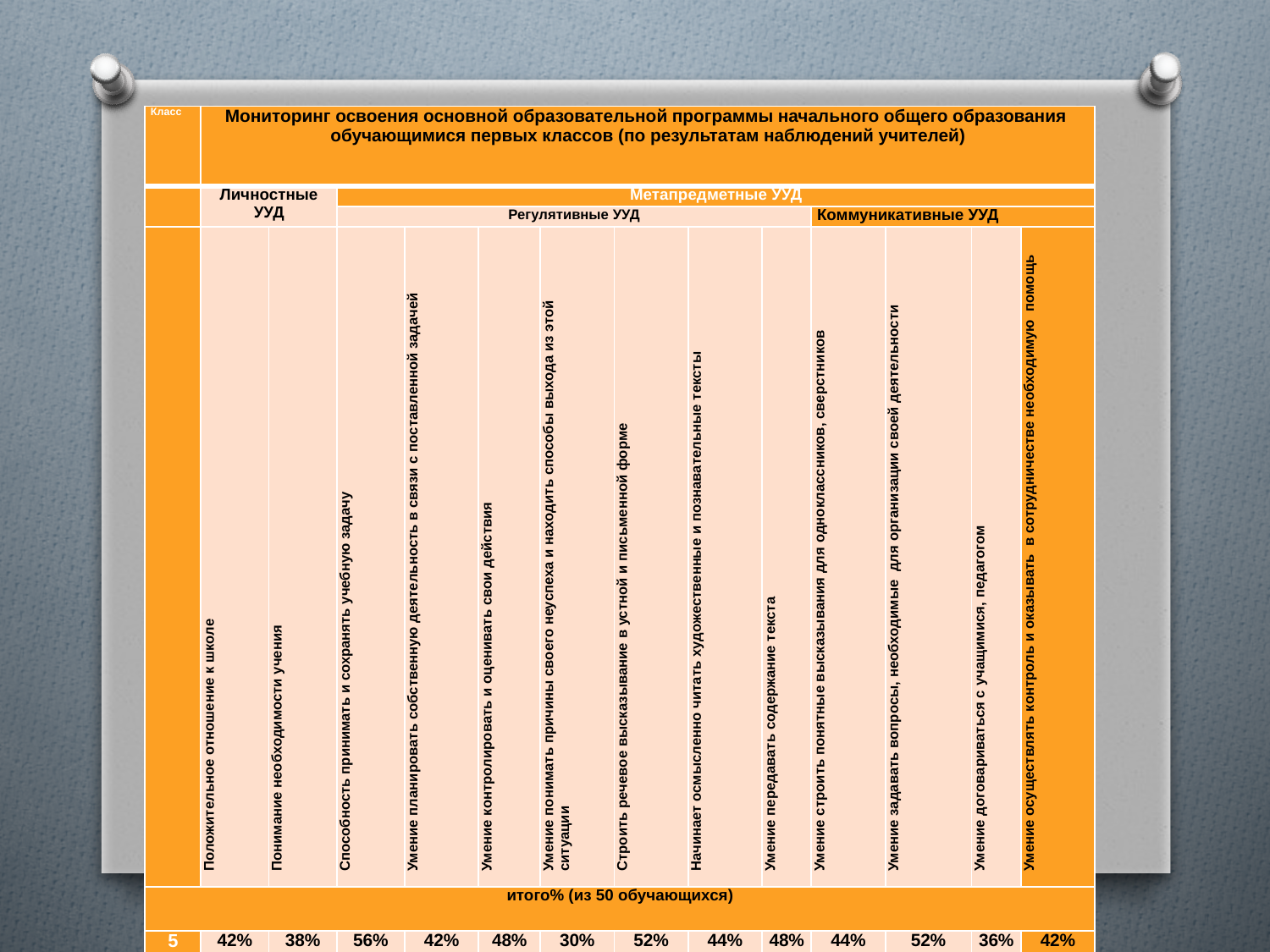

| Класс | Мониторинг освоения основной образовательной программы начального общего образования обучающимися первых классов (по результатам наблюдений учителей) |  |  |  |  |  |  |  |  |  |  |  |  |
| --- | --- | --- | --- | --- | --- | --- | --- | --- | --- | --- | --- | --- | --- |
|  | Личностные УУД |  | Метапредметные УУД |  |  |  |  |  |  |  |  |  |  |
|  |  |  | Регулятивные УУД |  |  |  |  |  |  | Коммуникативные УУД |  |  |  |
|  | Положительное отношение к школе | Понимание необходимости учения | Способность принимать и сохранять учебную задачу | Умение планировать собственную деятельность в связи с поставленной задачей | Умение контролировать и оценивать свои действия | Умение понимать причины своего неуспеха и находить способы выхода из этой ситуации | Строить речевое высказывание в устной и письменной форме | Начинает осмысленно читать художественные и познавательные тексты | Умение передавать содержание текста | Умение строить понятные высказывания для одноклассников, сверстников | Умение задавать вопросы, необходимые для организации своей деятельности | Умение договариваться с учащимися, педагогом | Умение осуществлять контроль и оказывать в сотрудничестве необходимую помощь |
| итого% (из 50 обучающихся) |  |  |  |  |  |  |  |  |  |  |  |  |  |
| 5 | 42% | 38% | 56% | 42% | 48% | 30% | 52% | 44% | 48% | 44% | 52% | 36% | 42% |
| 4 | 34% | 28% | 24% | 34% | 38% | 48% | 28% | 50% | 30% | 40% | 28% | 46% | 34% |
| 3 | 26% | 30% | 20% | 22% | 14% | 22% | 20% | 0% | 18% | 12% | 14% | 16% | 20% |
| 2 | 4% | 4% |  | 2% |  |  |  | 6% | 4% | 4% | 6% | 2% | 4% |
|  |  |  |  |  |  |  |  |  |  |  |  |  |  |
| 2 | Успешен от случая к случаю |  | 3 | Скорее да, чем нет |  | 4 | Да, вполне успешен |  | 5 | Успешен |  |  |  |